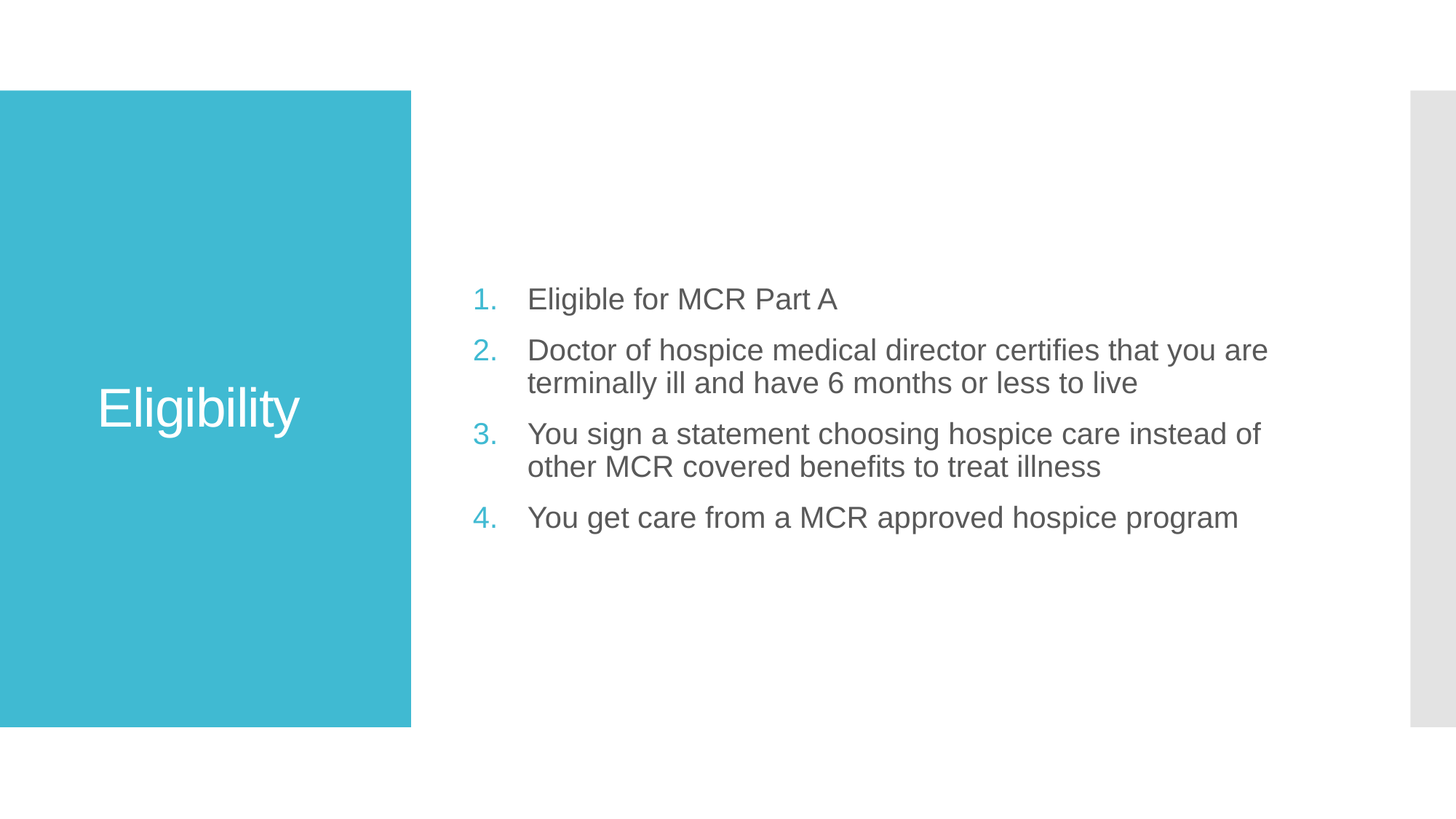

Eligible for MCR Part A
Doctor of hospice medical director certifies that you are terminally ill and have 6 months or less to live
You sign a statement choosing hospice care instead of other MCR covered benefits to treat illness
You get care from a MCR approved hospice program
# Eligibility